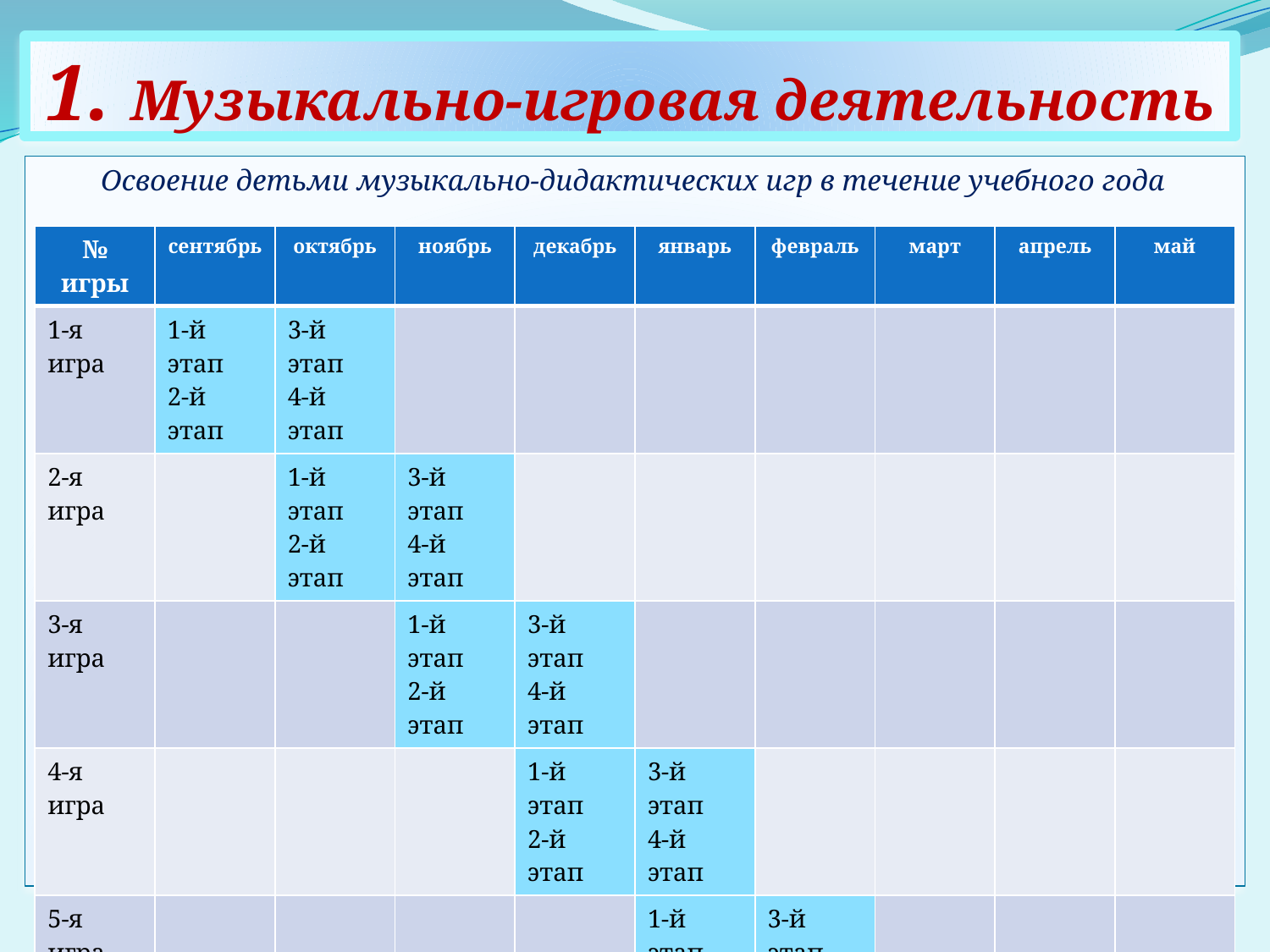

# 1. Музыкально-игровая деятельность
Освоение детьми музыкально-дидактических игр в течение учебного года

| № игры | сентябрь | октябрь | ноябрь | декабрь | январь | февраль | март | апрель | май |
| --- | --- | --- | --- | --- | --- | --- | --- | --- | --- |
| 1-я игра | 1-й этап 2-й этап | 3-й этап 4-й этап |  |  |  |  |  |  |  |
| 2-я игра |  | 1-й этап 2-й этап | 3-й этап 4-й этап |  |  |  |  |  |  |
| 3-я игра |  |  | 1-й этап 2-й этап | 3-й этап 4-й этап |  |  |  |  |  |
| 4-я игра |  |  |  | 1-й этап 2-й этап | 3-й этап 4-й этап |  |  |  |  |
| 5-я игра |  |  |  |  | 1-й этап 2-й этап | 3-й этап 4-й этап |  |  |  |
| 6-я игра |  |  |  |  |  | 1-й этап 2-й этап | 3-й этап 4-й этап |  |  |
| 7-я игра |  |  |  |  |  |  |  | 1-й этап 2-й этап | 3-й этап 4-й этап |